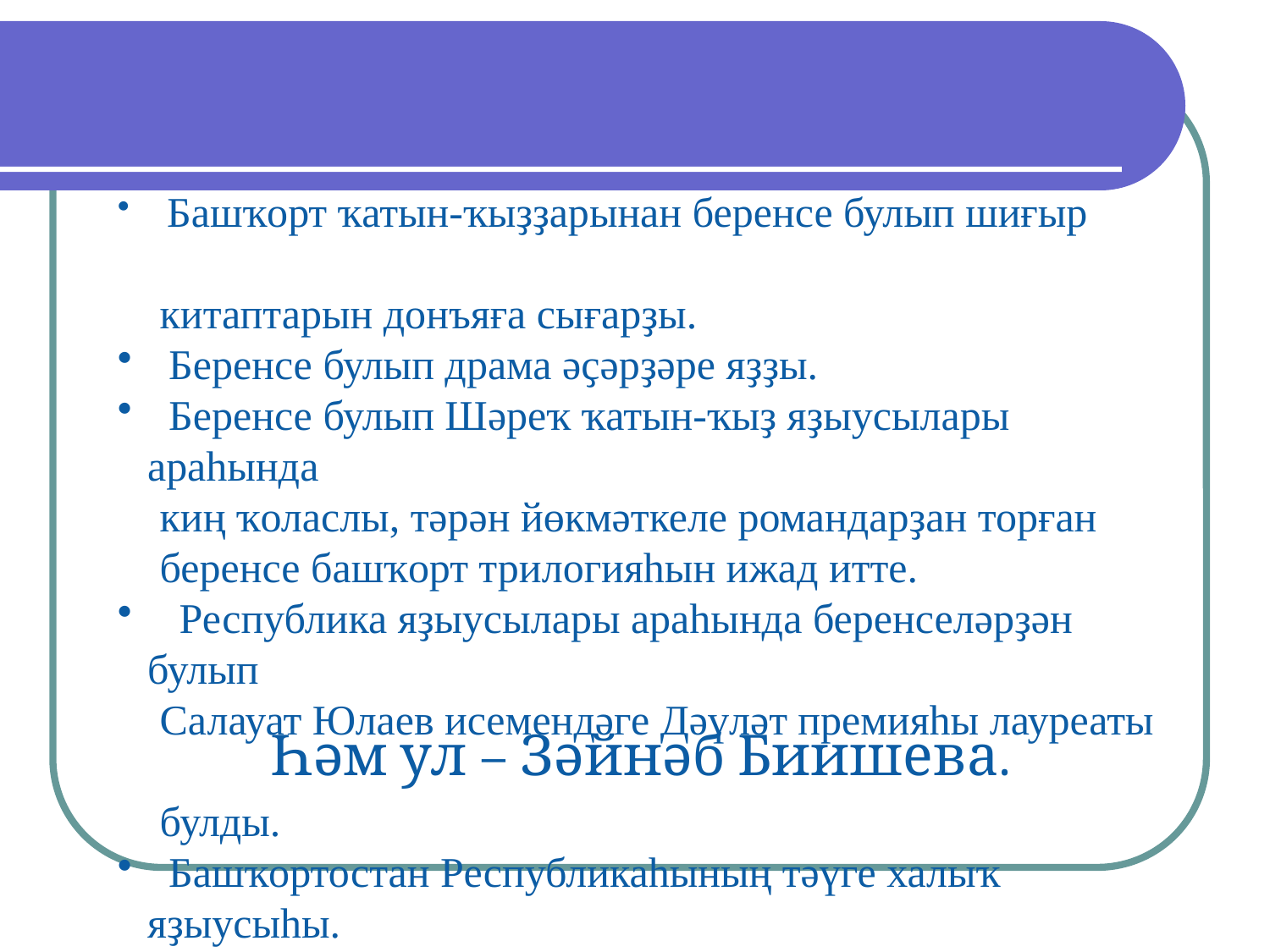

Башҡорт ҡатын-ҡыҙҙарынан беренсе булып шиғыр
    китаптарын донъяға сығарҙы.
  Беренсе булып драма әҫәрҙәре яҙҙы.
  Беренсе булып Шәреҡ ҡатын-ҡыҙ яҙыусылары араһында
    киң ҡоласлы, тәрән йөкмәткеле романдарҙан торған
    беренсе башҡорт трилогияһын ижад итте.
   Республика яҙыусылары араһында беренселәрҙән булып
    Салауат Юлаев исемендәге Дәүләт премияһы лауреаты
    булды.
  Башҡортостан Республикаһының тәүге халыҡ яҙыусыһы.
Һәм ул – Зәйнәб Биишева.